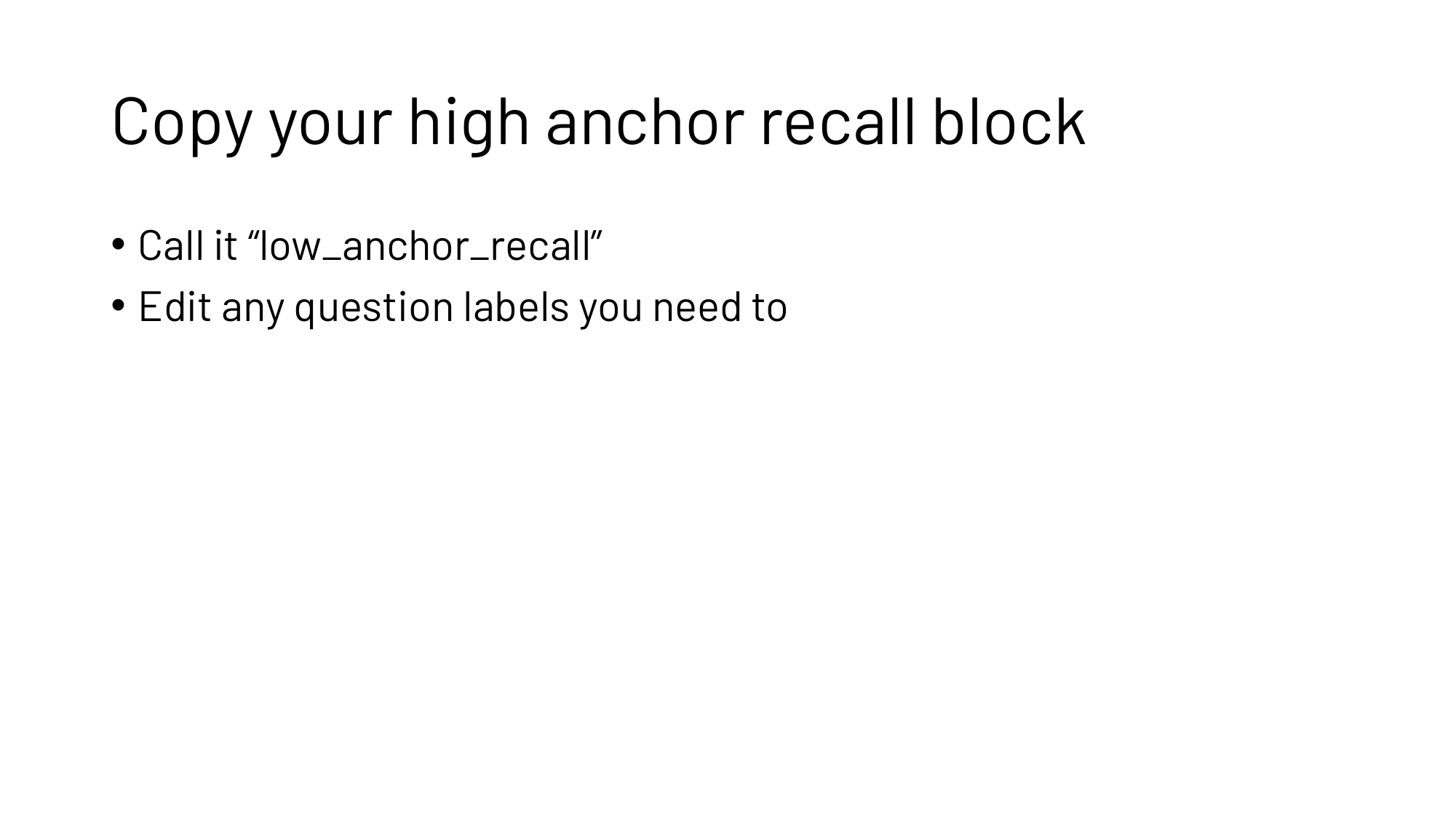

# Copy your high anchor recall block
Call it “low_anchor_recall”
Edit any question labels you need to